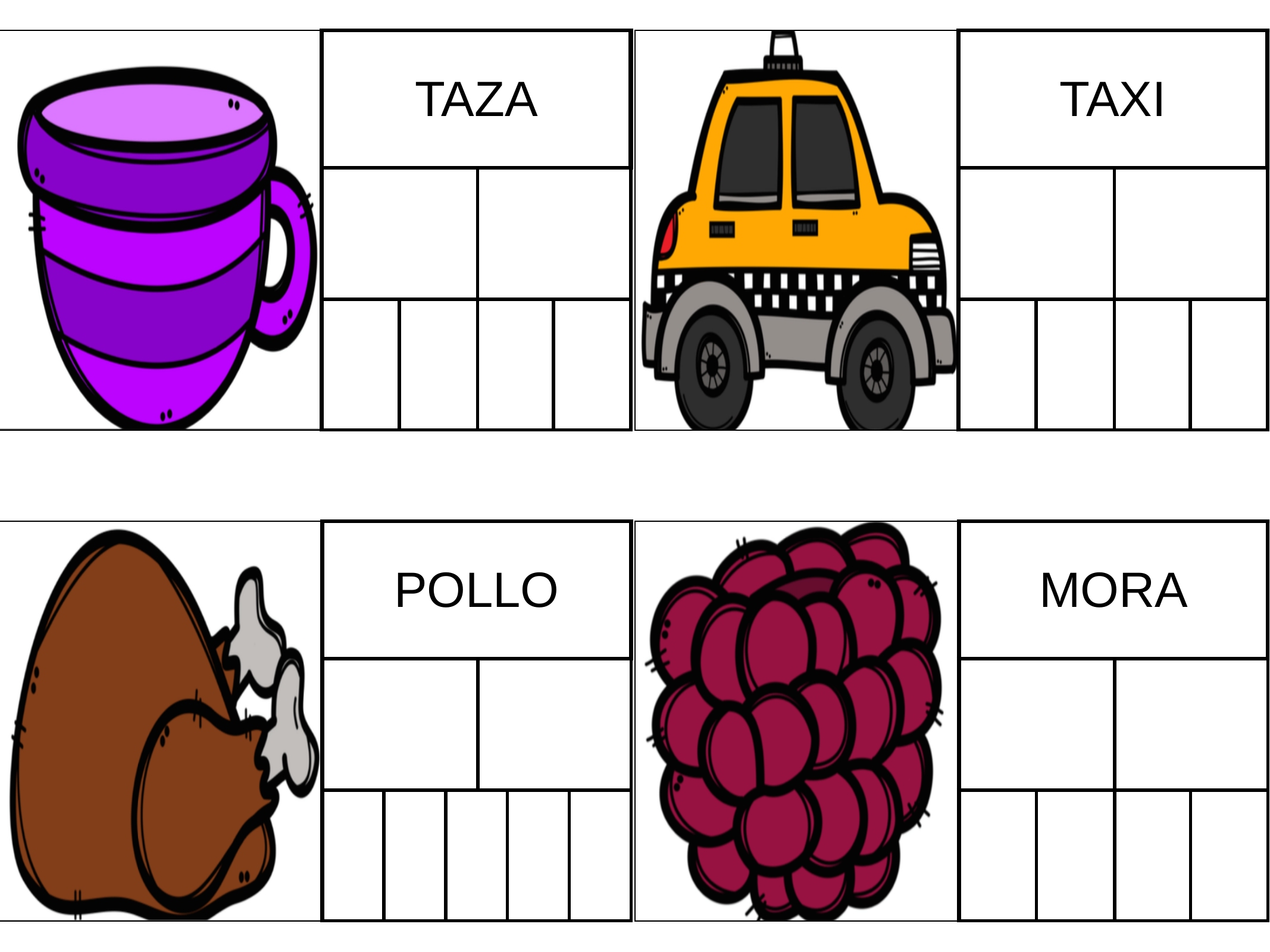

|  | TAZA |  |  |  |
| --- | --- | --- | --- | --- |
|  |  |  |  |  |
|  |  |  |  |  |
|  | TAXI |  |  |  |
| --- | --- | --- | --- | --- |
|  |  |  |  |  |
|  |  |  |  |  |
|  | POLLO |  |  |  |  |  |
| --- | --- | --- | --- | --- | --- | --- |
|  |  |  |  |  |  |  |
|  |  |  |  |  |  |  |
|  | MORA |  |  |  |
| --- | --- | --- | --- | --- |
|  |  |  |  |  |
|  |  |  |  |  |